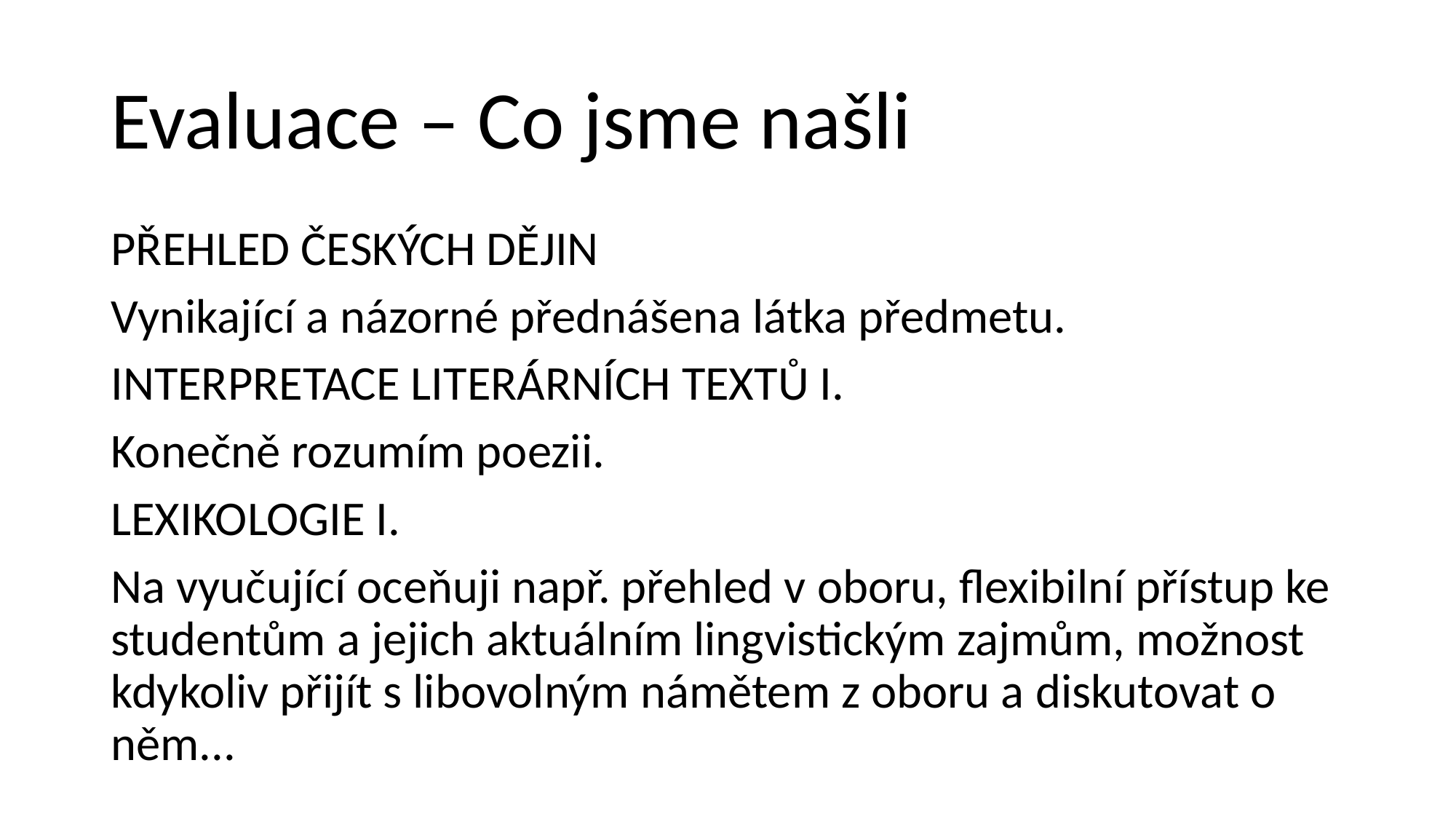

# Evaluace – Co jsme našli
PŘEHLED ČESKÝCH DĚJIN
Vynikající a názorné přednášena látka předmetu.
INTERPRETACE LITERÁRNÍCH TEXTŮ I.
Konečně rozumím poezii.
LEXIKOLOGIE I.
Na vyučující oceňuji např. přehled v oboru, flexibilní přístup ke studentům a jejich aktuálním lingvistickým zajmům, možnost kdykoliv přijít s libovolným námětem z oboru a diskutovat o něm...